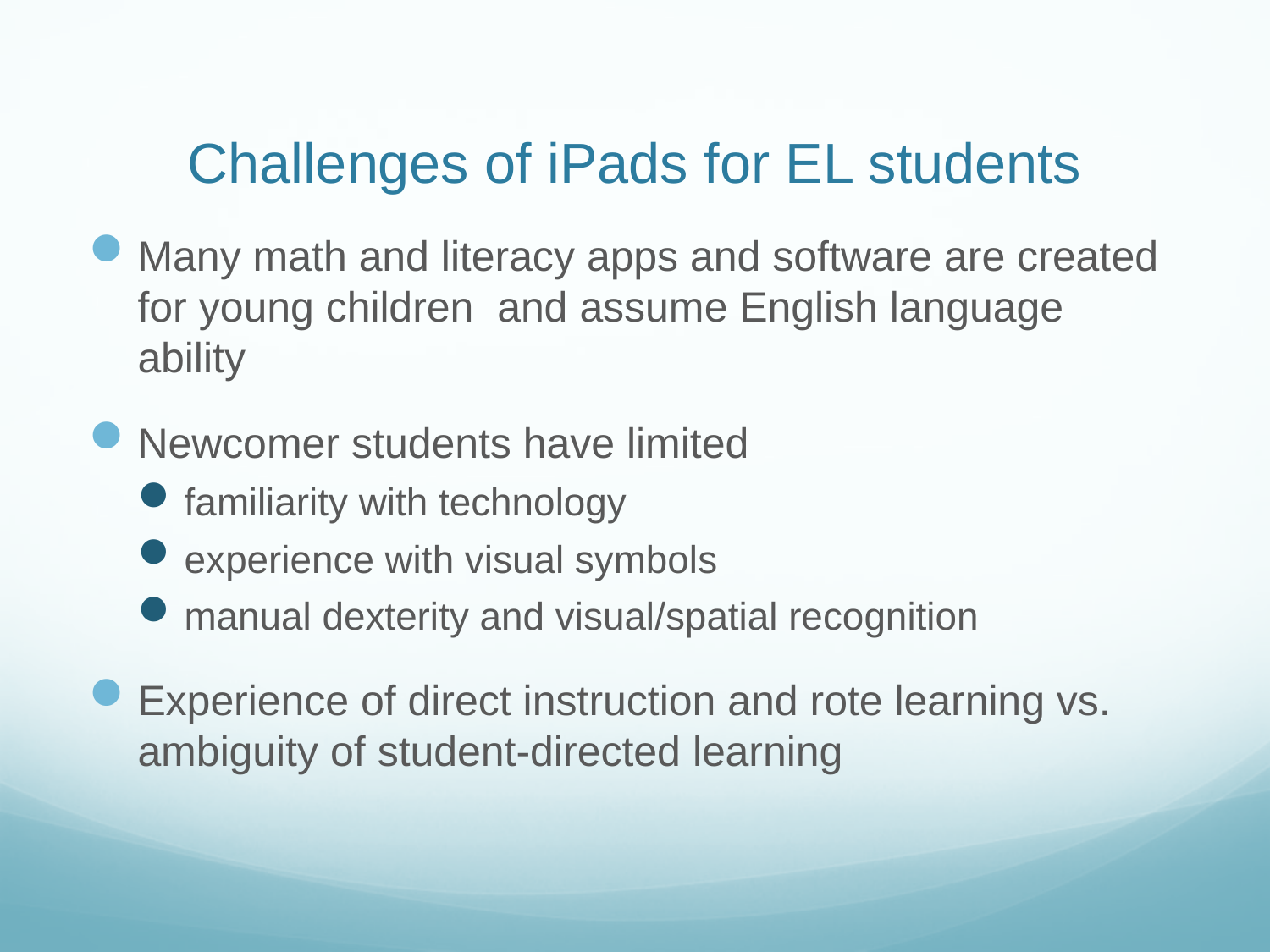

# Challenges of iPads for EL students
Many math and literacy apps and software are created for young children  and assume English language ability
Newcomer students have limited
familiarity with technology
experience with visual symbols
manual dexterity and visual/spatial recognition
Experience of direct instruction and rote learning vs. ambiguity of student-directed learning